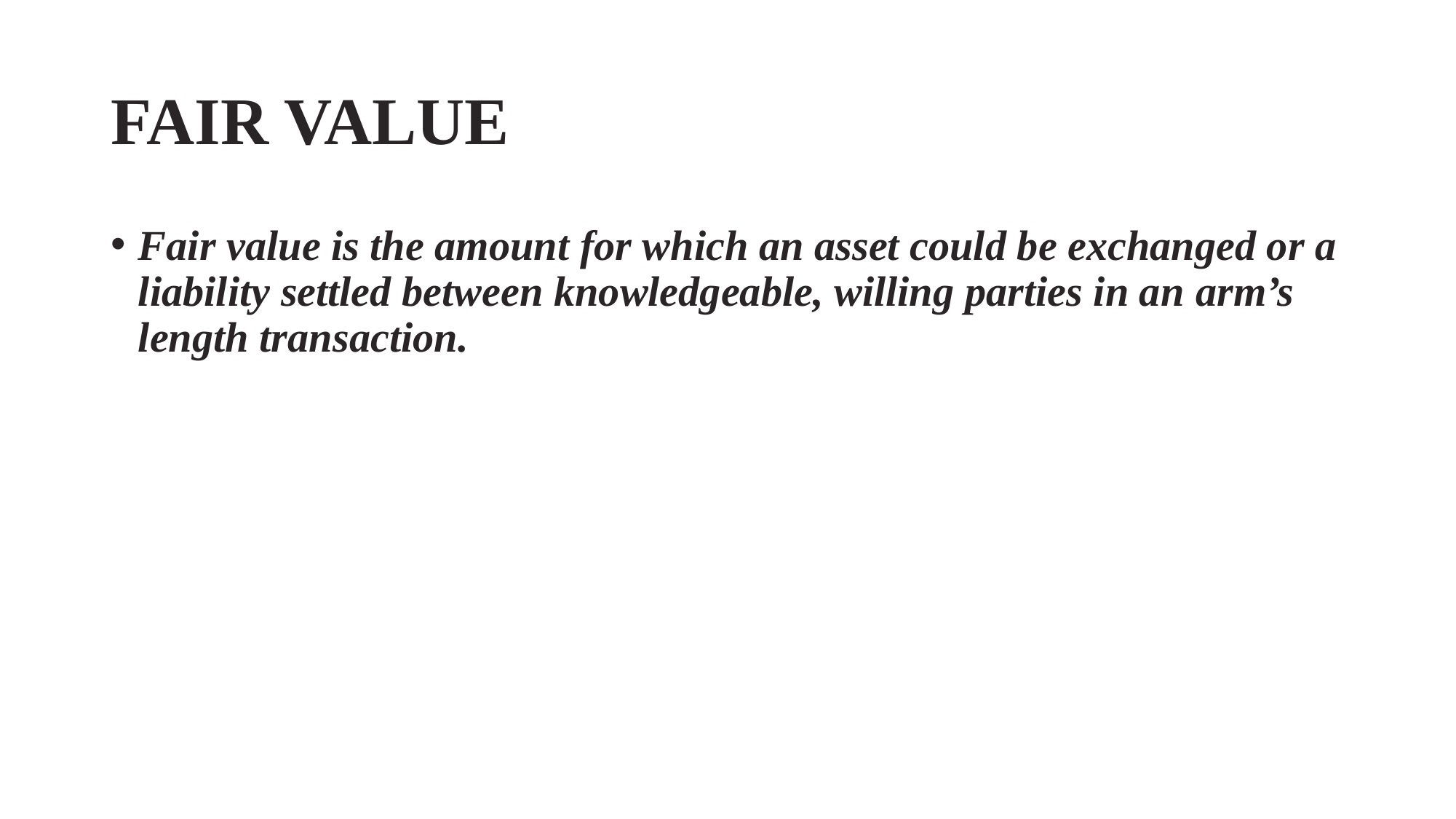

# FAIR VALUE
Fair value is the amount for which an asset could be exchanged or a liability settled between knowledgeable, willing parties in an arm’s length transaction.